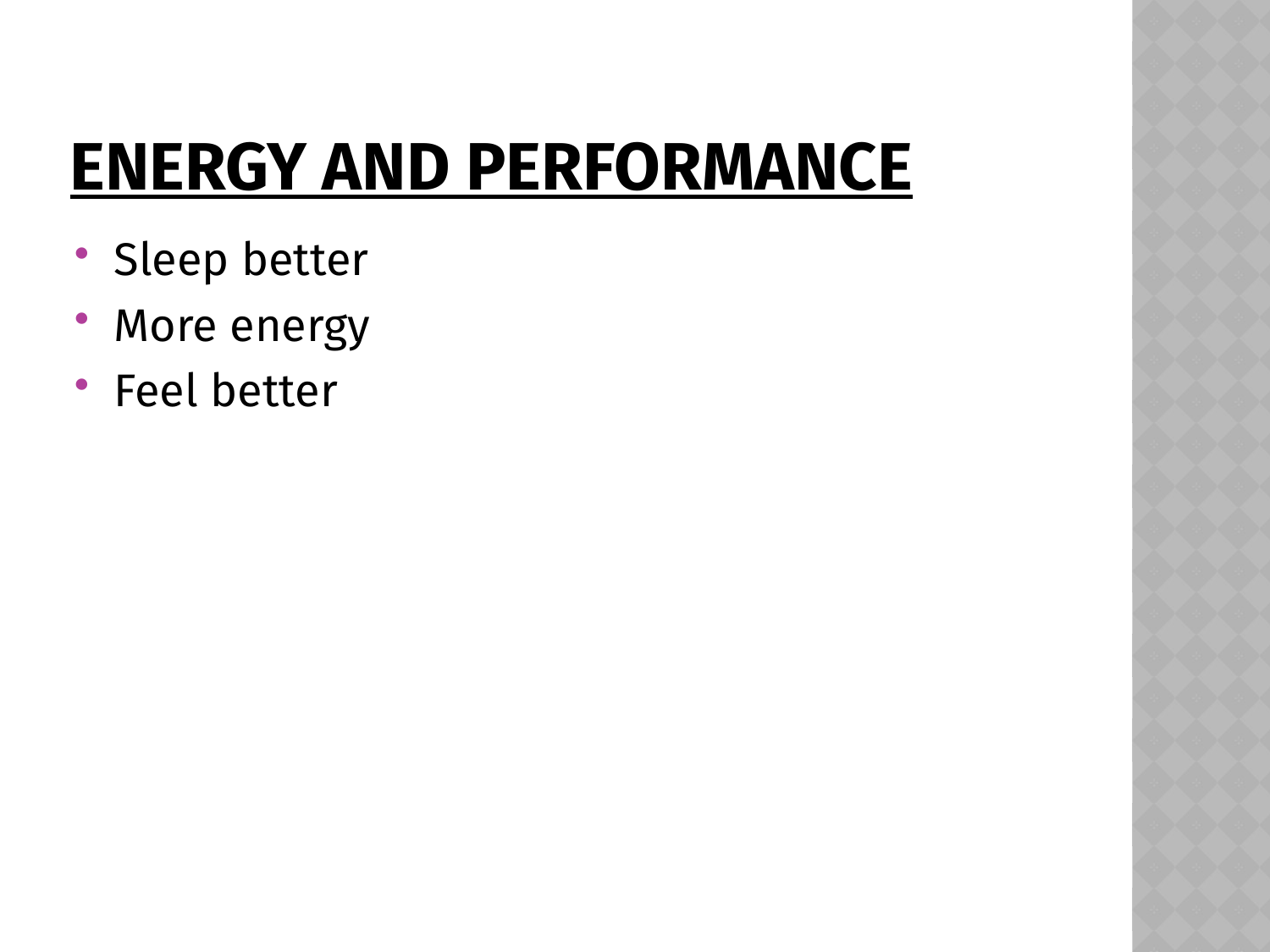

# Energy and Performance
Sleep better
More energy
Feel better